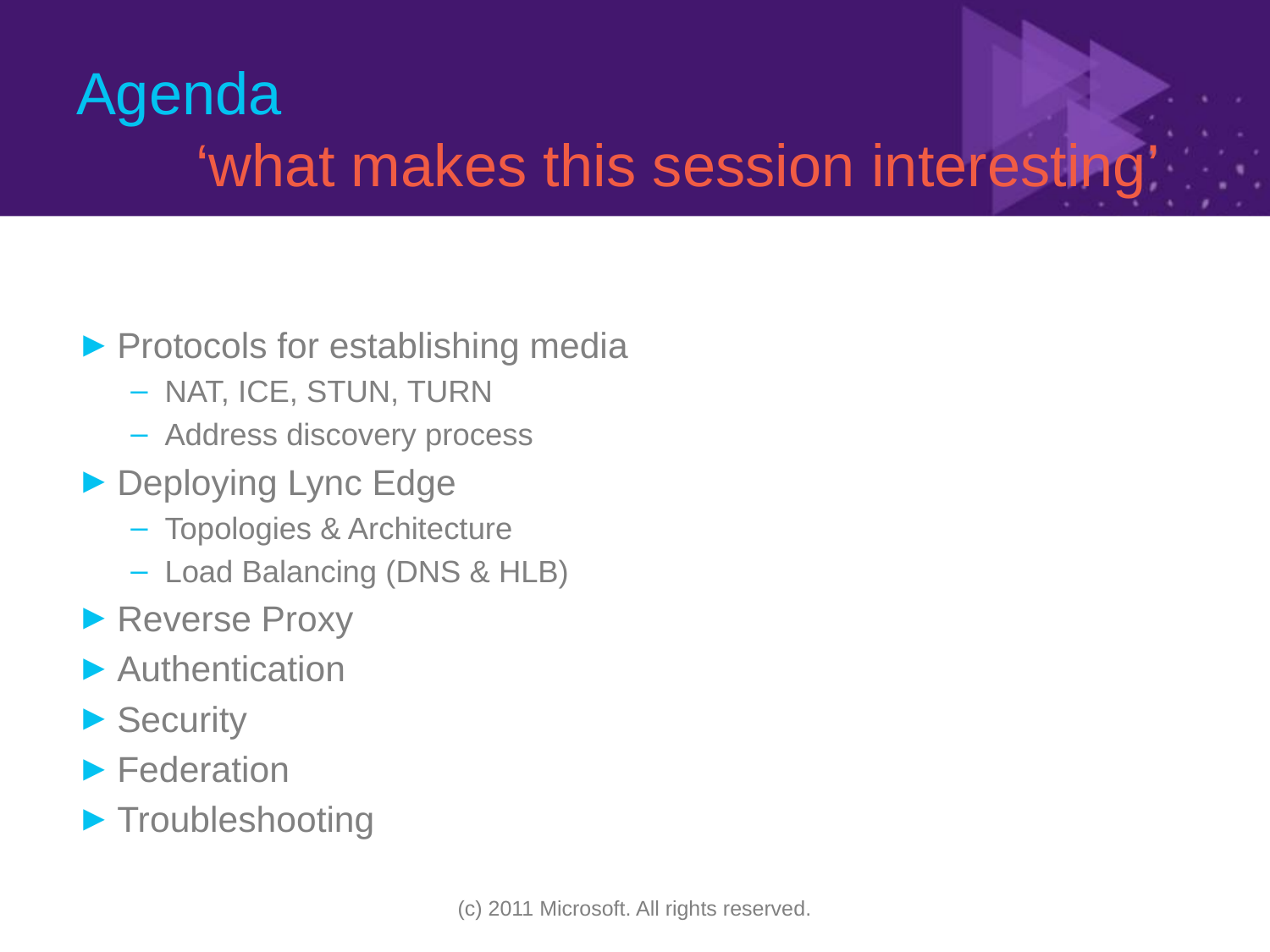

# Agenda ‘what makes this session interesting’
Protocols for establishing media
NAT, ICE, STUN, TURN
Address discovery process
Deploying Lync Edge
Topologies & Architecture
Load Balancing (DNS & HLB)
Reverse Proxy
Authentication
Security
Federation
Troubleshooting
(c) 2011 Microsoft. All rights reserved.